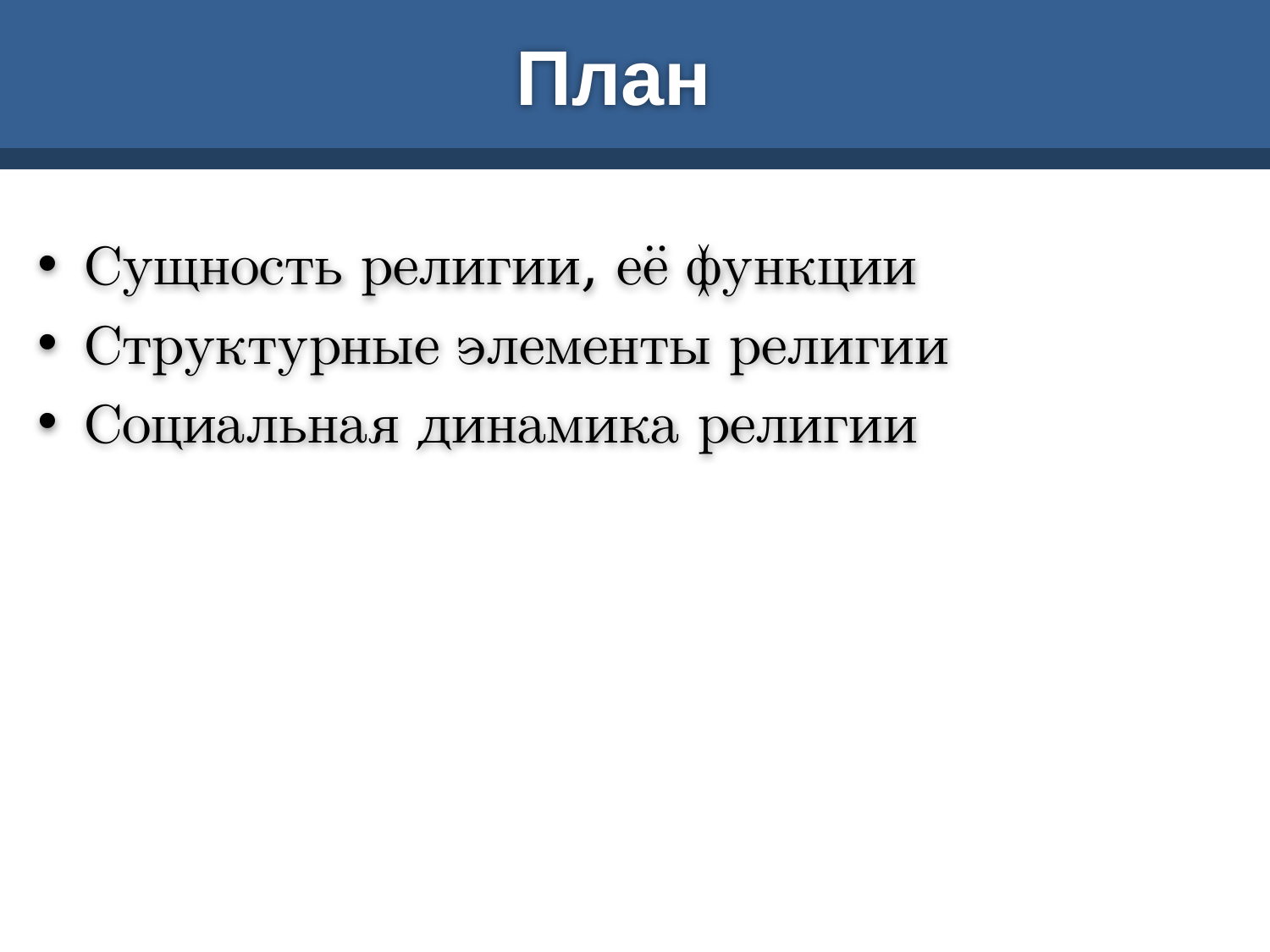

# План
Сущность религии, её функции
Структурные элементы религии
Социальная динамика религии